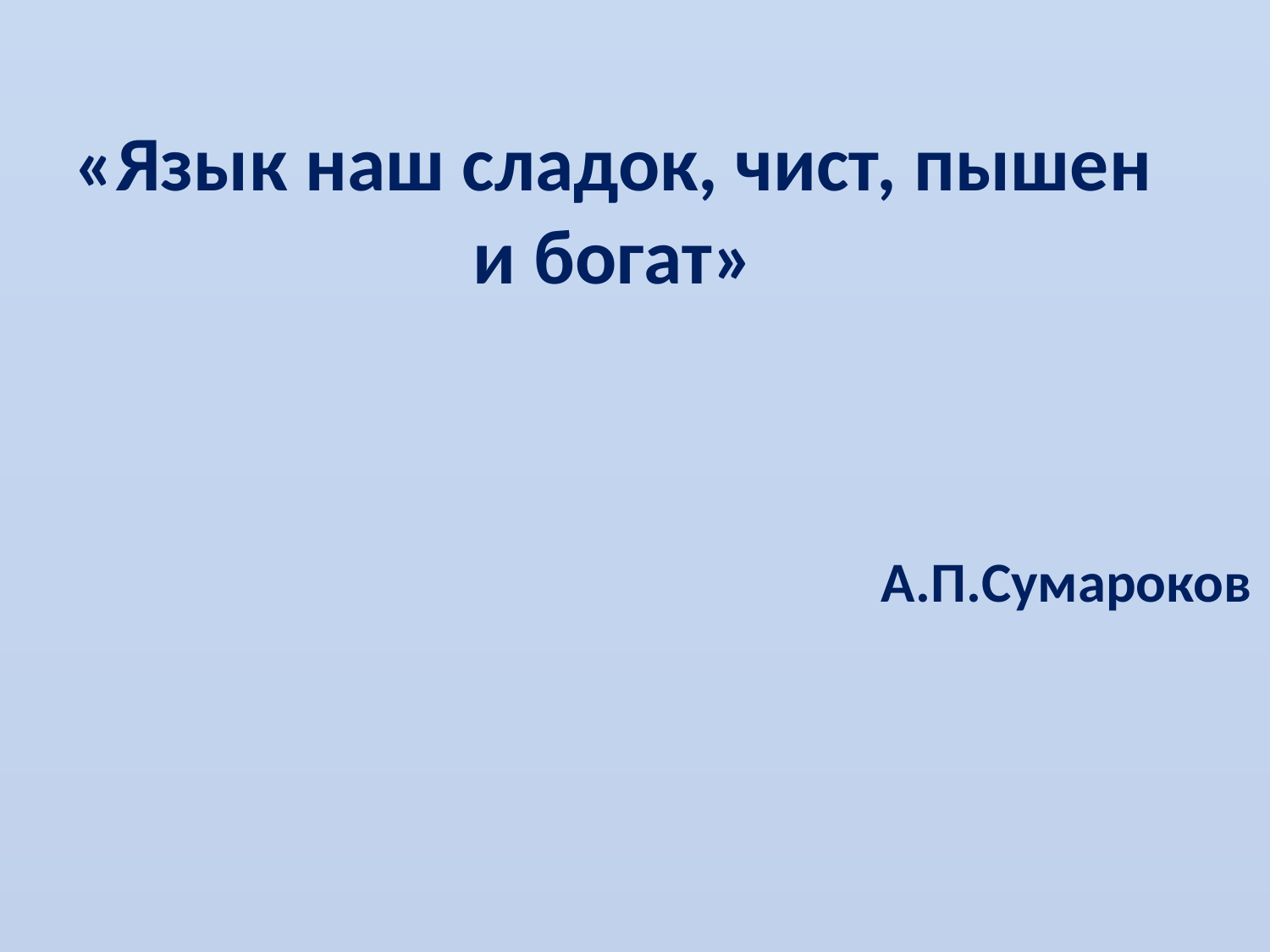

# «Язык наш сладок, чист, пышен и богат»
                                                     А.П.Сумароков